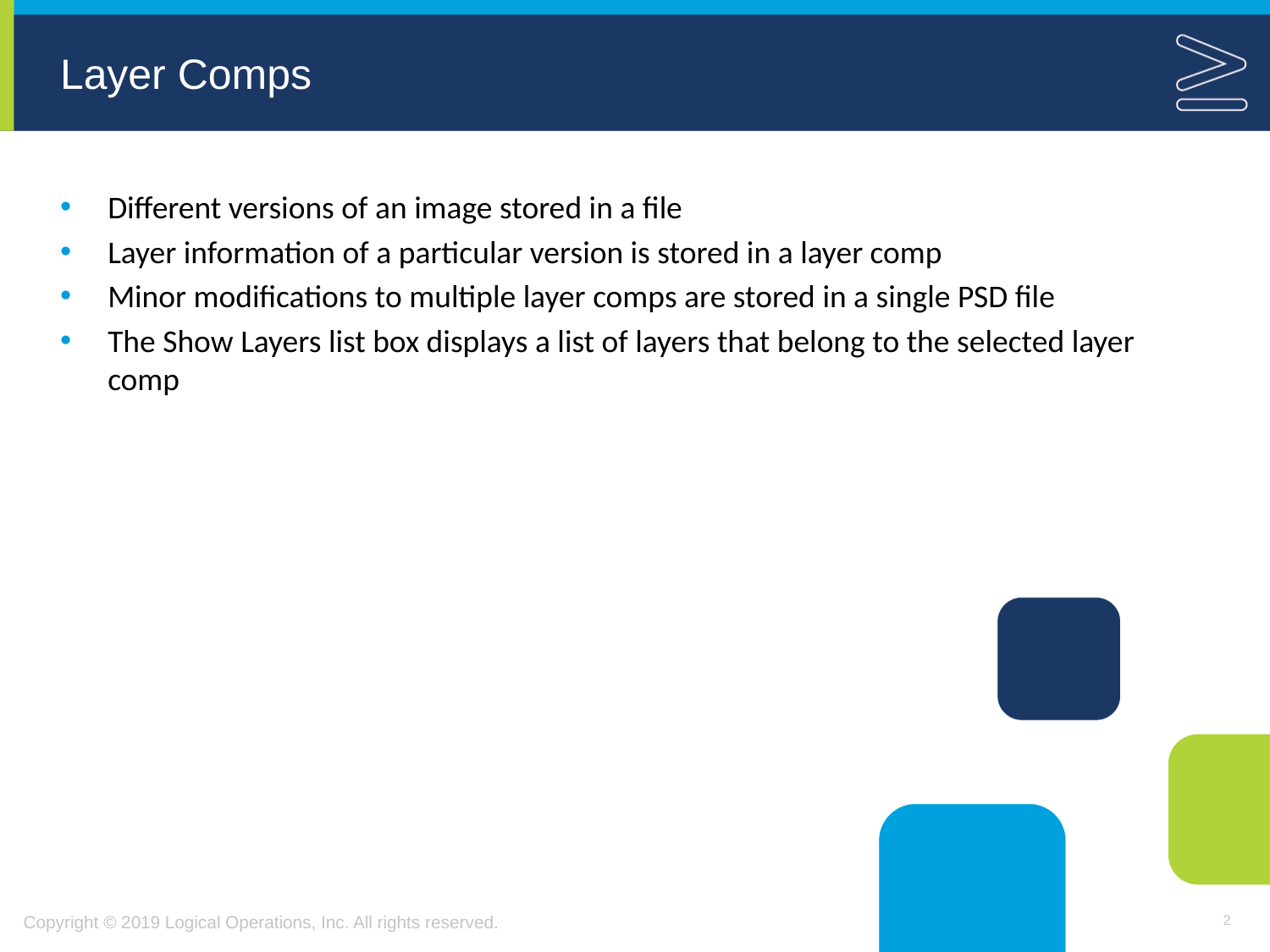

# Layer Comps
Different versions of an image stored in a file
Layer information of a particular version is stored in a layer comp
Minor modifications to multiple layer comps are stored in a single PSD file
The Show Layers list box displays a list of layers that belong to the selected layer comp
2